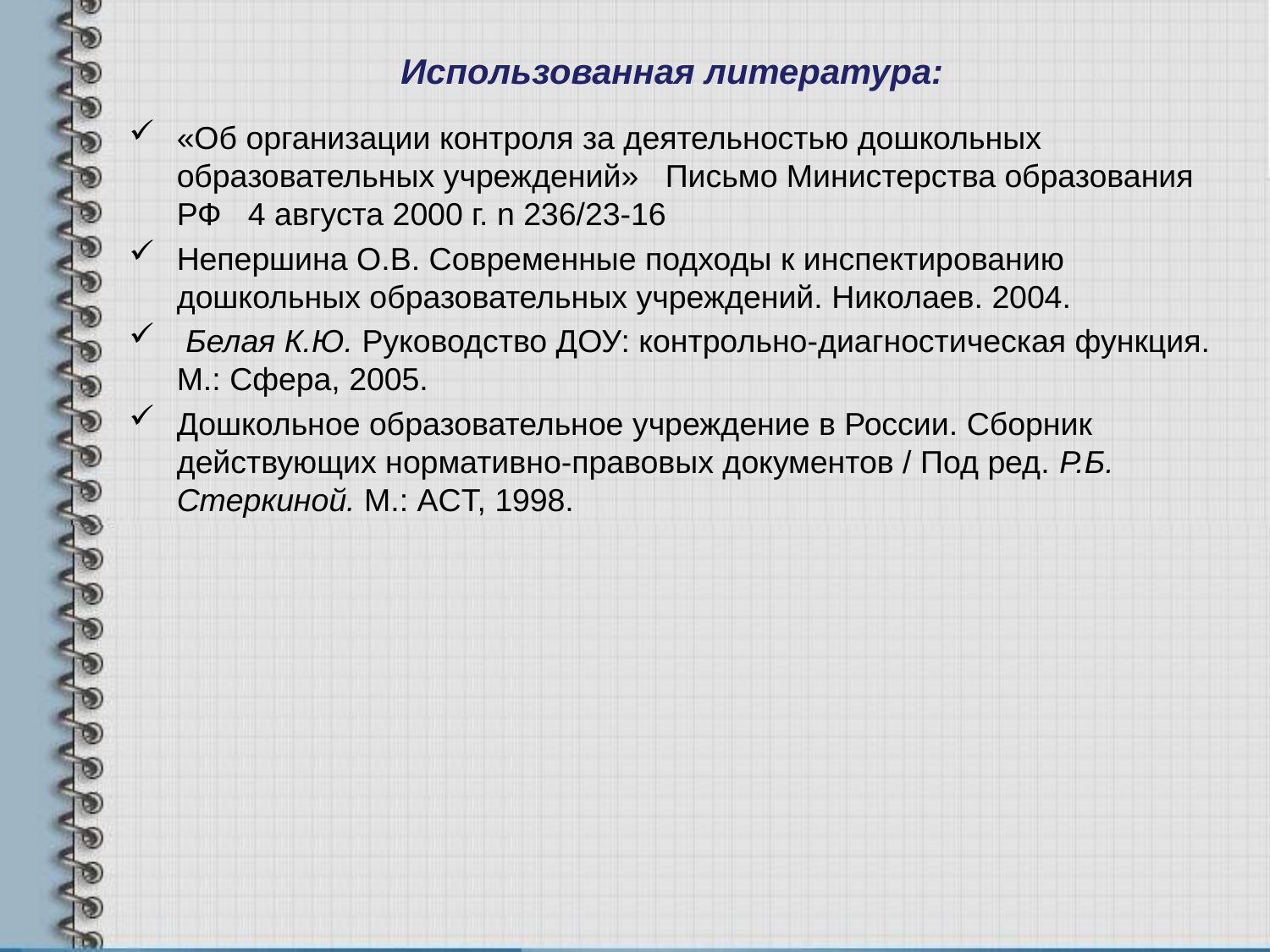

# Использованная литература:
«Об организации контроля за деятельностью дошкольных образовательных учреждений»   Письмо Министерства образования РФ   4 августа 2000 г. n 236/23-16
Непершина О.В. Современные подходы к инспектированию дошкольных образовательных учреждений. Николаев. 2004.
 Белая К.Ю. Руководство ДОУ: контрольно-диагностическая функция. М.: Сфера, 2005.
Дошкольное образовательное учреждение в России. Сборник действующих нормативно-правовых документов / Под ред. Р.Б. Стеркиной. М.: ACT, 1998.